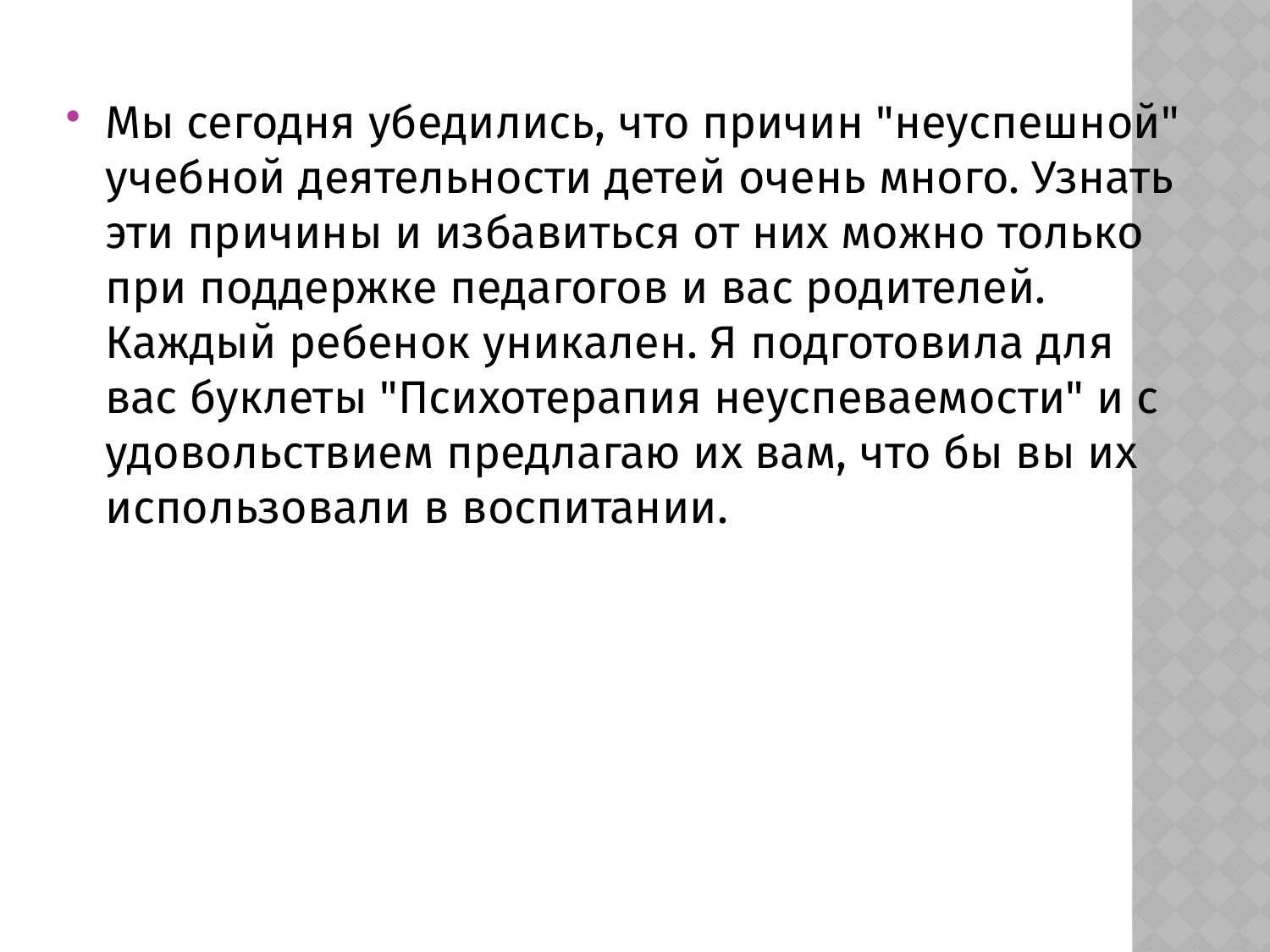

Мы сегодня убедились, что причин "неуспешной" учебной деятельности детей очень много. Узнать эти причины и избавиться от них можно только при поддержке педагогов и вас родителей. Каждый ребенок уникален. Я подготовила для вас буклеты "Психотерапия неуспеваемости" и с удовольствием предлагаю их вам, что бы вы их использовали в воспитании.